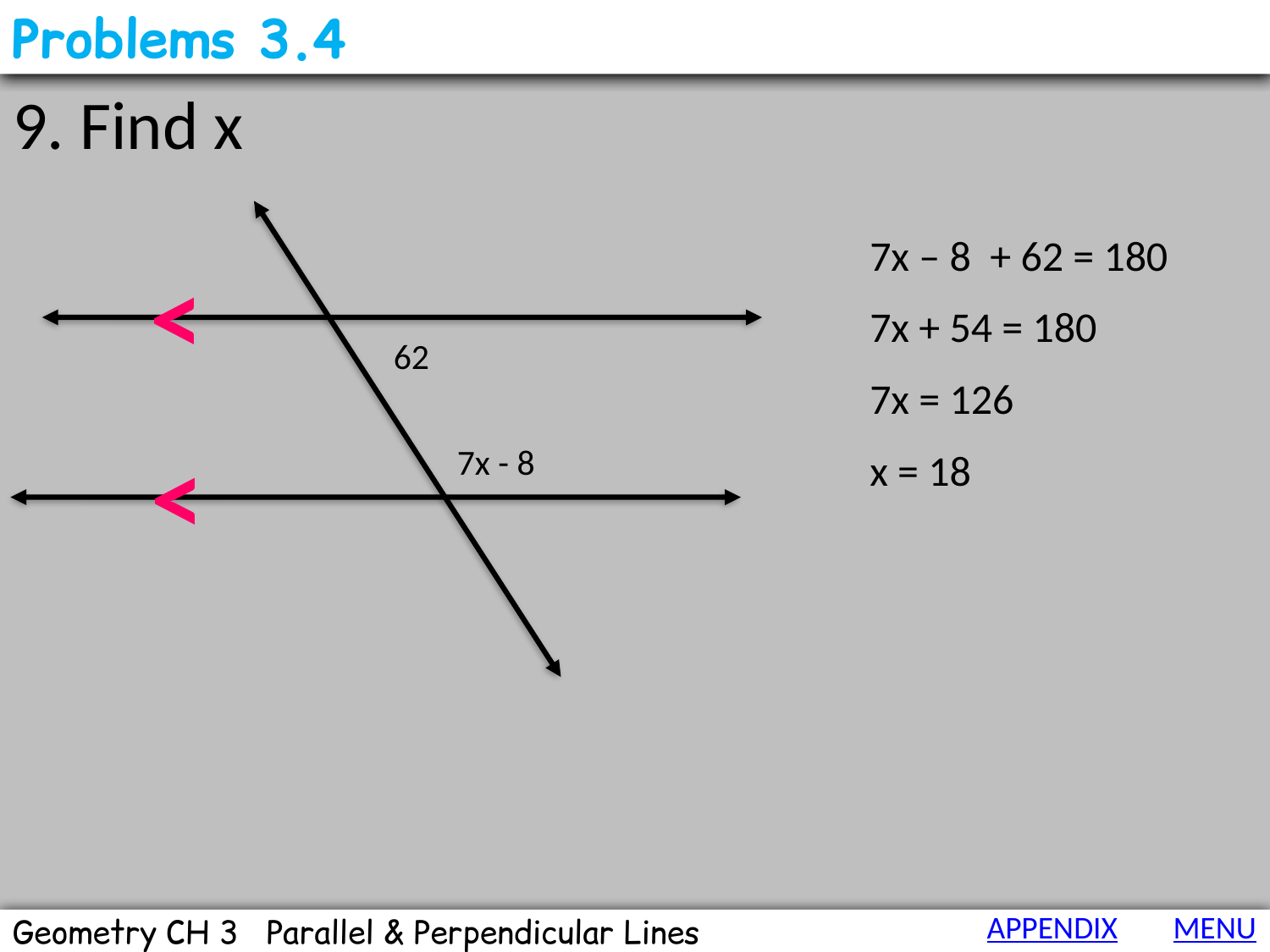

Problems 3.4
9. Find x

7x – 8  + 62 = 180
7x + 54 = 180
7x = 126
x = 18
<

62
<
7x - 8

APPENDIX
MENU
Geometry CH 3	Parallel & Perpendicular Lines